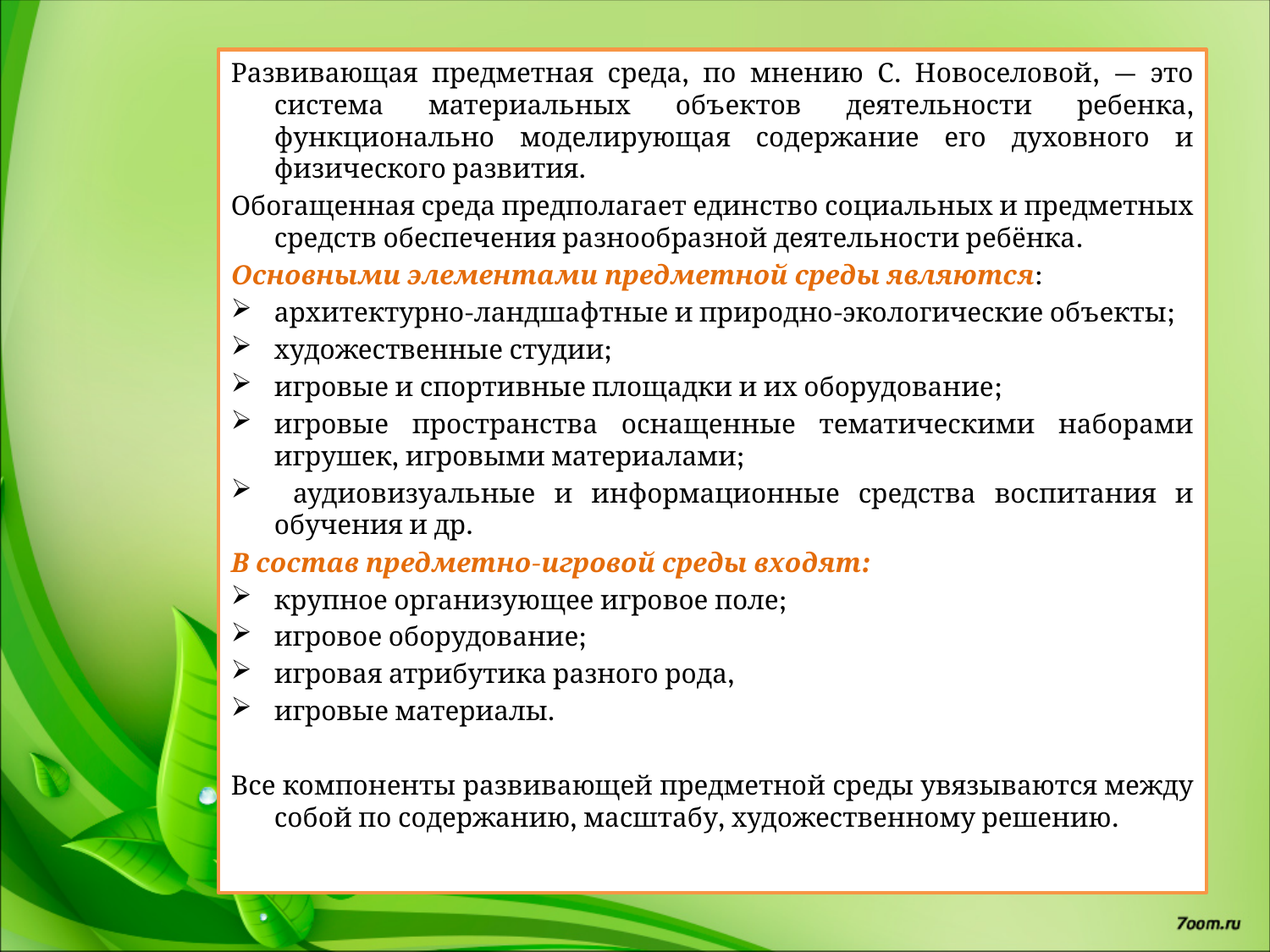

Развивающая предметная среда, по мнению С. Новоселовой, — это система материальных объектов деятельности ребенка, функционально моделирующая содержание его духовного и физического развития.
Обогащенная среда предполагает единство социальных и предметных средств обеспечения разнообразной деятельности ребёнка.
Основными элементами предметной среды являются:
архитектурно-ландшафтные и природно-экологические объекты;
художественные студии;
игровые и спортивные площадки и их оборудование;
игровые пространства оснащенные тематическими наборами игрушек, игровыми материалами;
 аудиовизуальные и информационные средства воспитания и обучения и др.
В состав предметно-игровой среды входят:
крупное организующее игровое поле;
игровое оборудование;
игровая атрибутика разного рода,
игровые материалы.

Все компоненты развивающей предметной среды увязываются между собой по содержанию, масштабу, художественному решению.